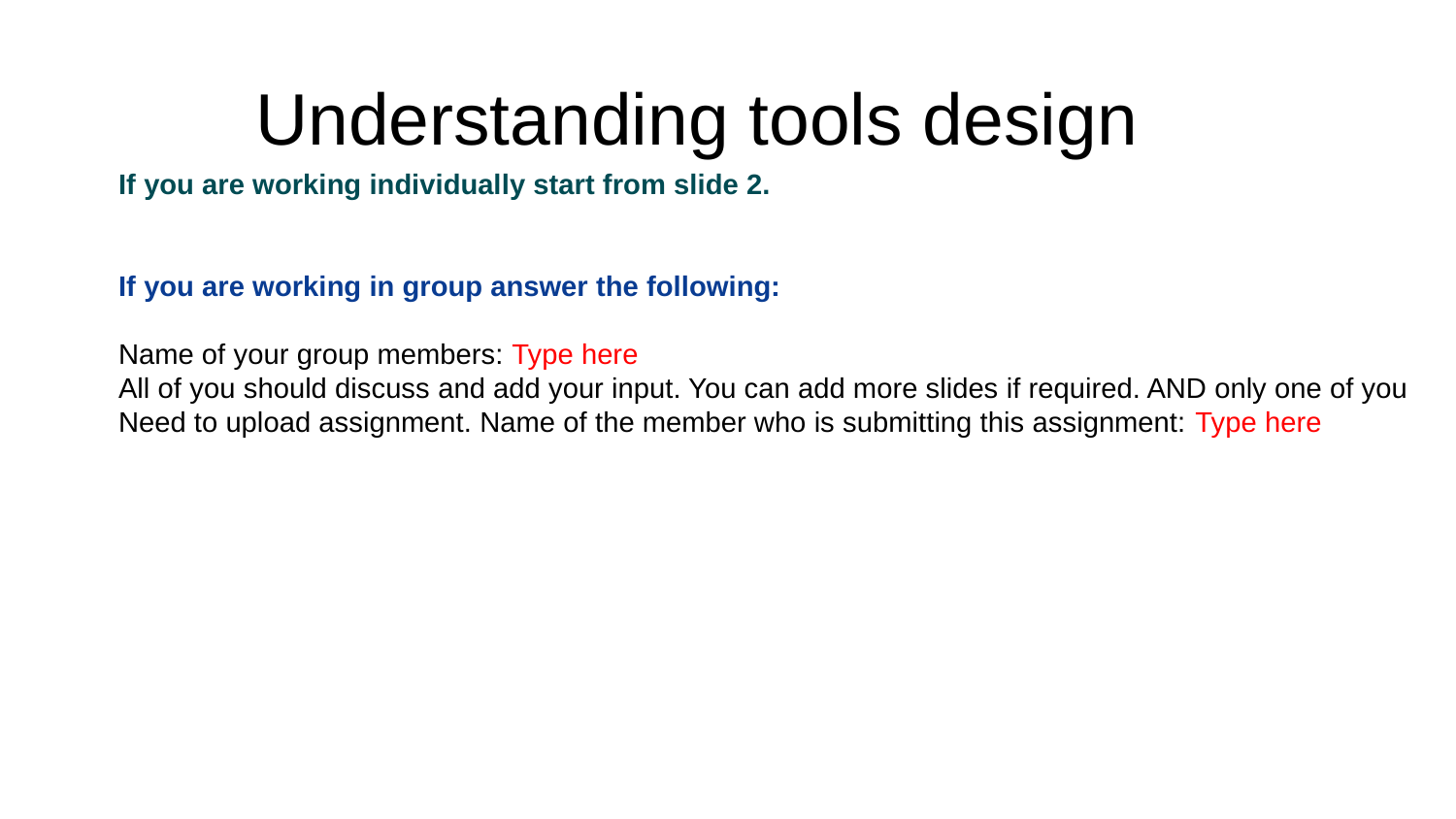

# Understanding tools design
If you are working individually start from slide 2.

If you are working in group answer the following:

Name of your group members: Type here
All of you should discuss and add your input. You can add more slides if required. AND only one of you
Need to upload assignment. Name of the member who is submitting this assignment: Type here